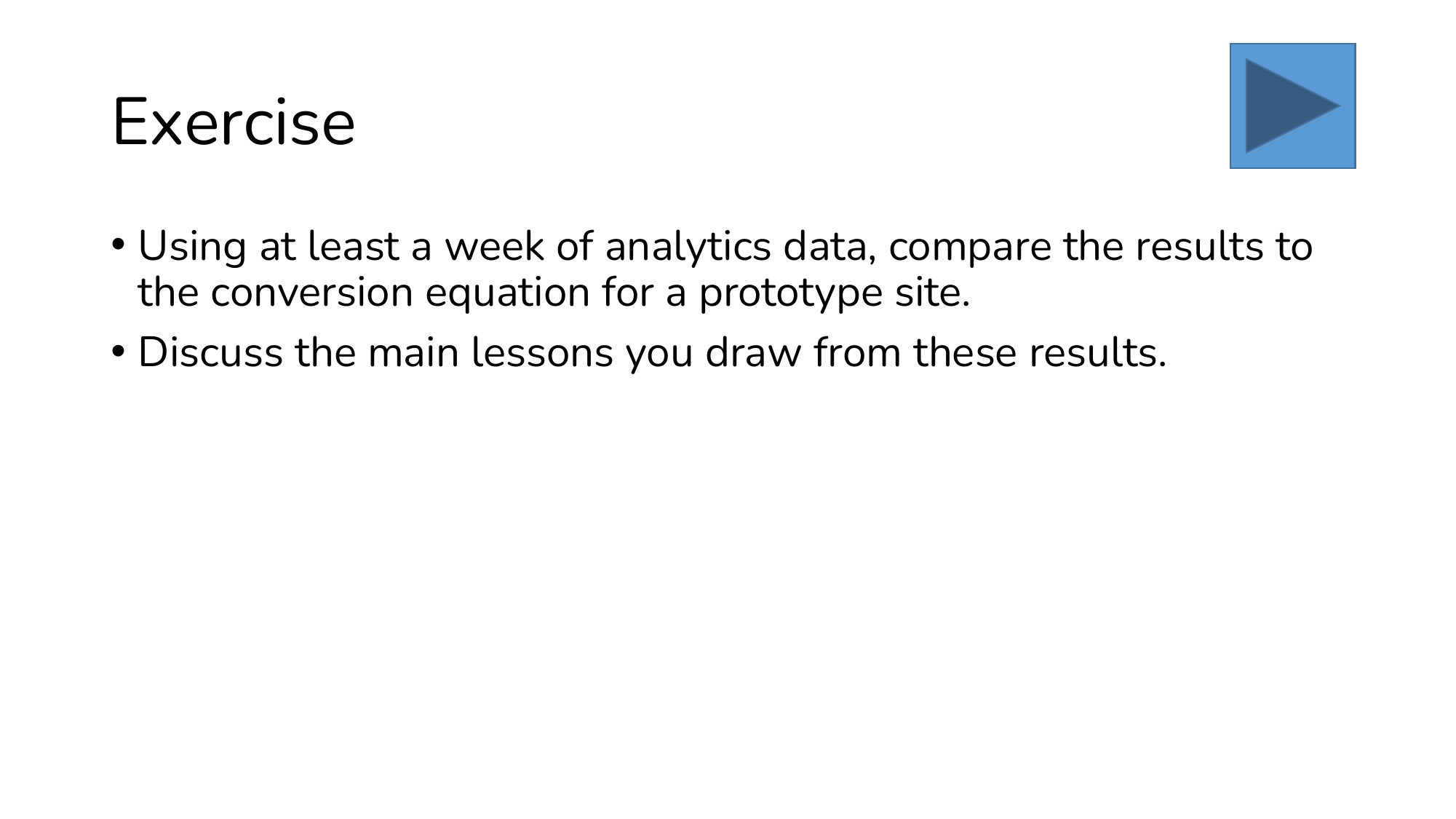

# Exercise

Using at least a week of analytics data, compare the results to the conversion equation for a prototype site.
Discuss the main lessons you draw from these results.